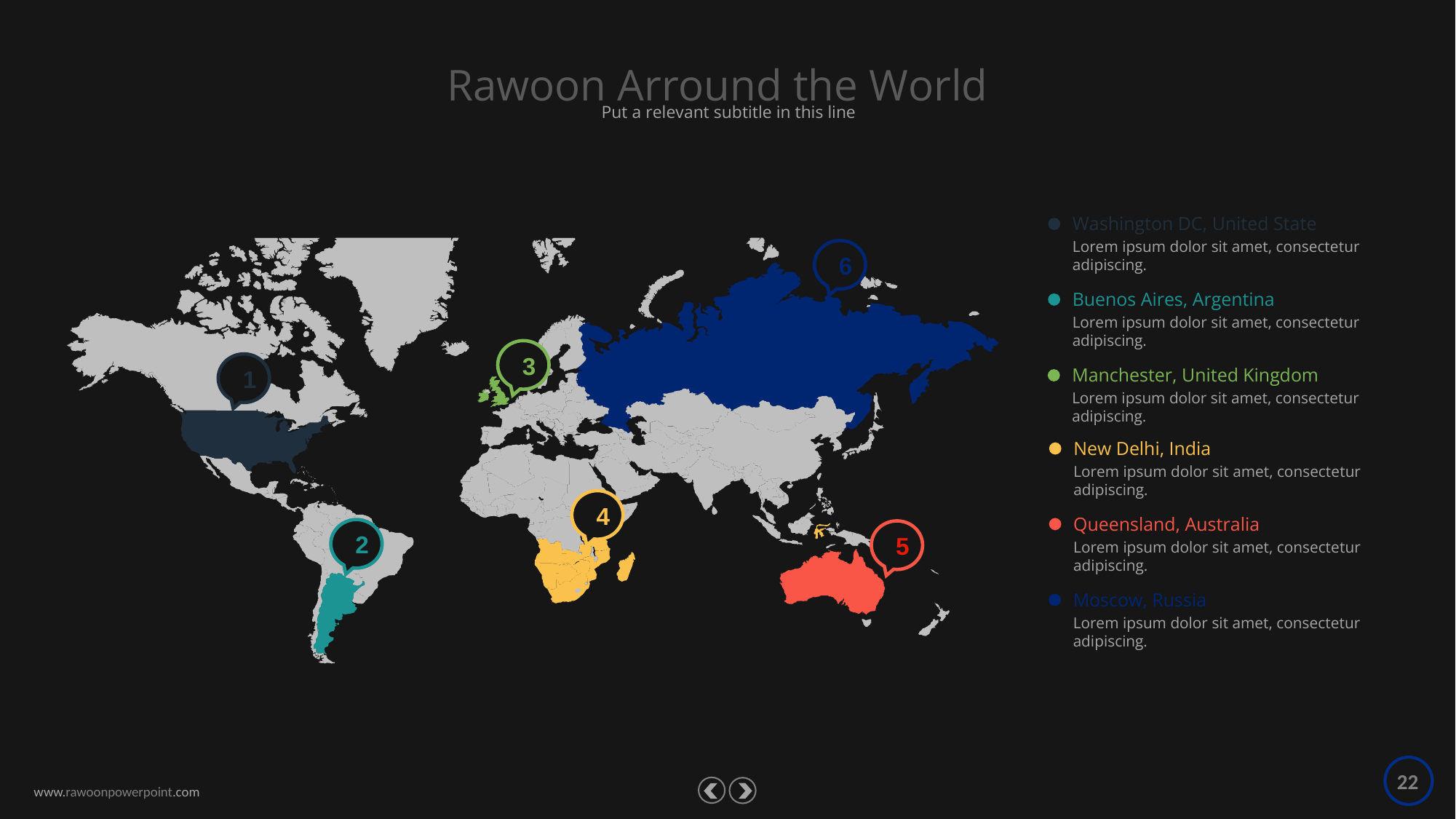

Rawoon Arround the World
Put a relevant subtitle in this line
Washington DC, United State
Lorem ipsum dolor sit amet, consectetur adipiscing.

6
Buenos Aires, Argentina
Lorem ipsum dolor sit amet, consectetur adipiscing.

3

1
Manchester, United Kingdom
Lorem ipsum dolor sit amet, consectetur adipiscing.

New Delhi, India
Lorem ipsum dolor sit amet, consectetur adipiscing.

4
Queensland, Australia
Lorem ipsum dolor sit amet, consectetur adipiscing.

2

5
Moscow, Russia
Lorem ipsum dolor sit amet, consectetur adipiscing.

22